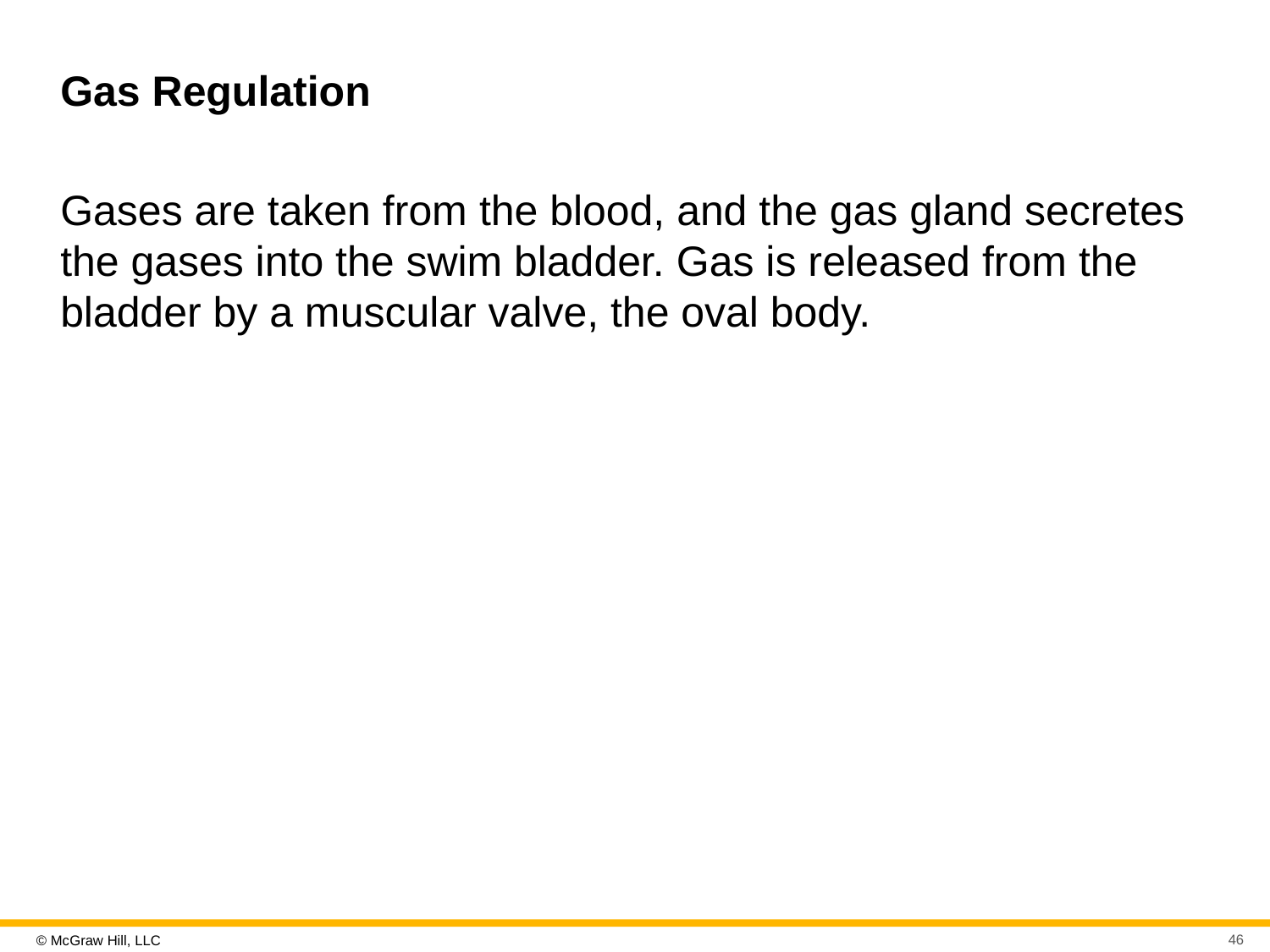

# Gas Regulation
Gases are taken from the blood, and the gas gland secretes the gases into the swim bladder. Gas is released from the bladder by a muscular valve, the oval body.
46